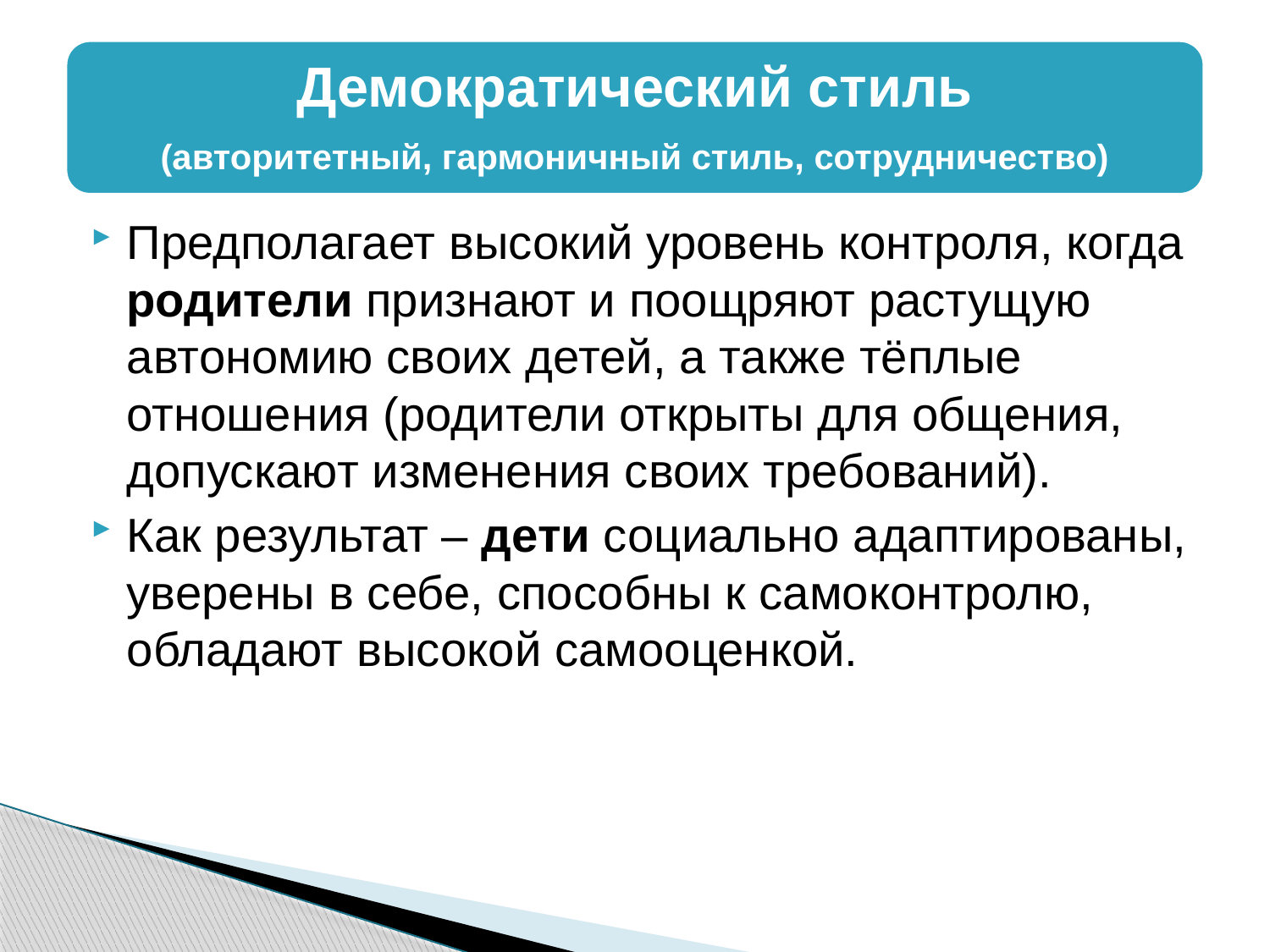

Демократический стиль
(авторитетный, гармоничный стиль, сотрудничество)
Предполагает высокий уровень контроля, когда родители признают и поощряют растущую автономию своих детей, а также тёплые отношения (родители открыты для общения, допускают изменения своих требований).
Как результат – дети социально адаптированы, уверены в себе, способны к самоконтролю, обладают высокой самооценкой.